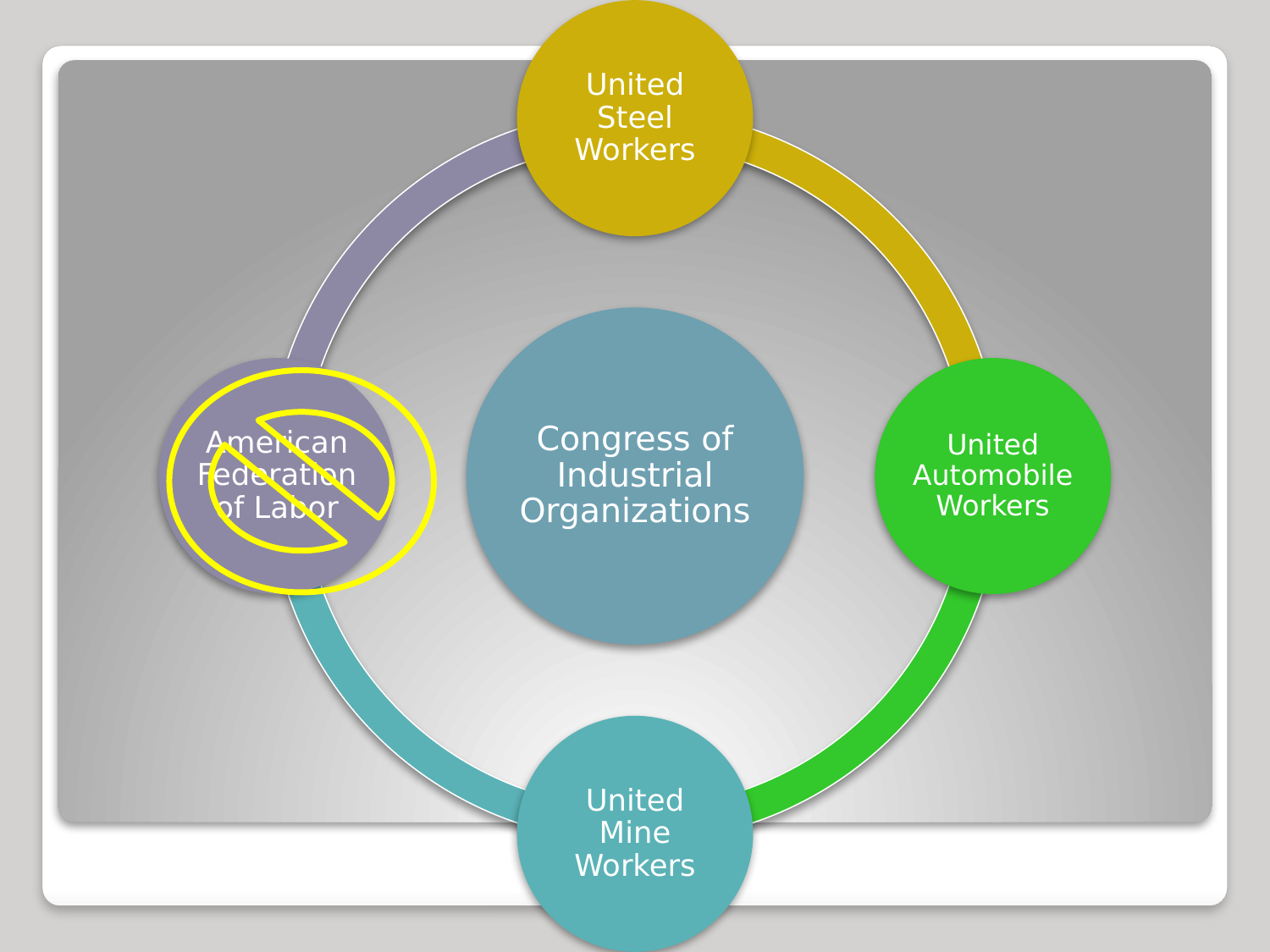

Congress of Industrial Organizations
United Steel Workers
United Automobile Workers
United Mine Workers
American Federation of Labor